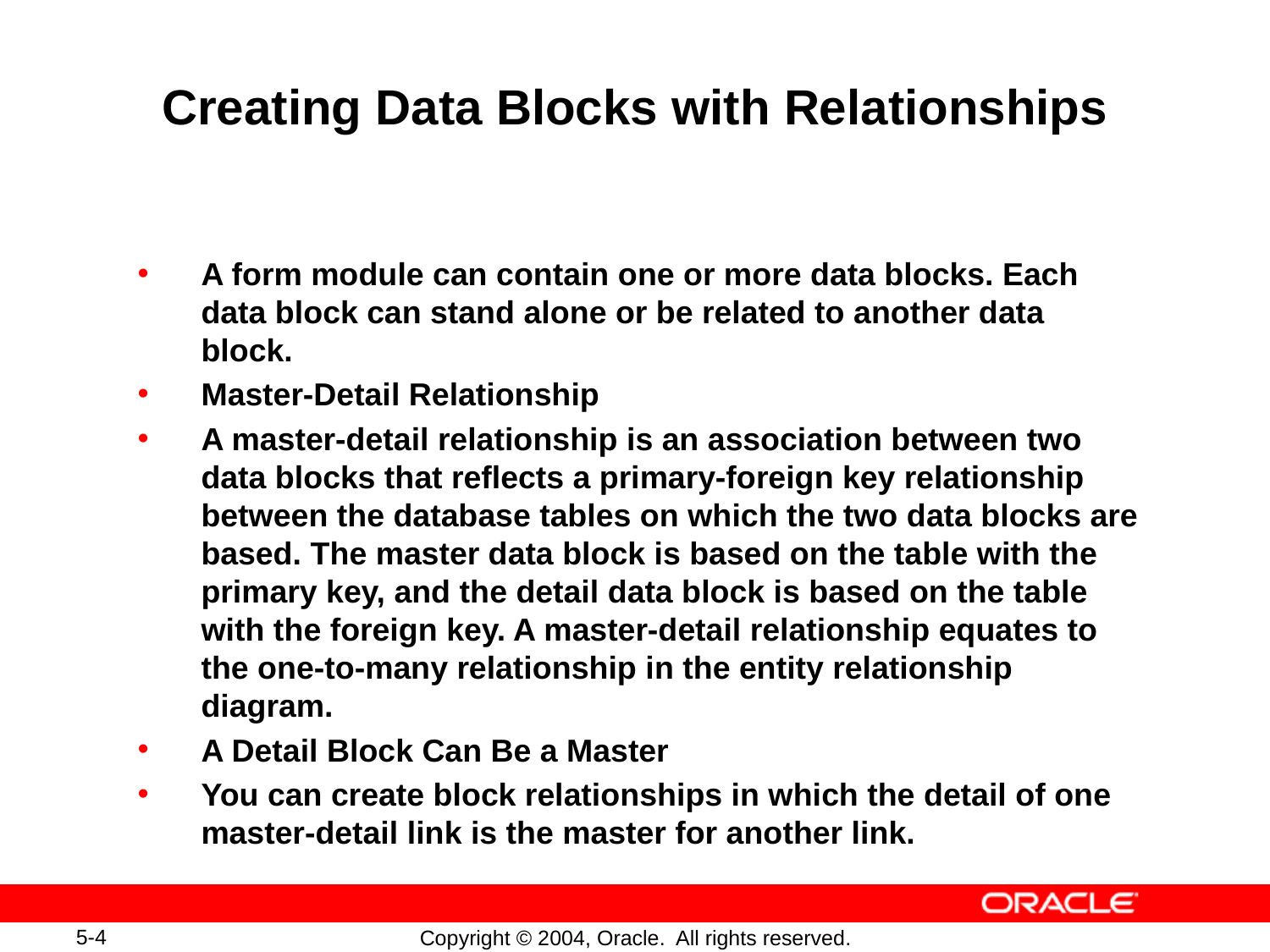

# Creating Data Blocks with Relationships
A form module can contain one or more data blocks. Each data block can stand alone or be related to another data block.
Master-Detail Relationship
A master-detail relationship is an association between two data blocks that reflects a primary-foreign key relationship between the database tables on which the two data blocks are based. The master data block is based on the table with the primary key, and the detail data block is based on the table with the foreign key. A master-detail relationship equates to the one-to-many relationship in the entity relationship diagram.
A Detail Block Can Be a Master
You can create block relationships in which the detail of one master-detail link is the master for another link.